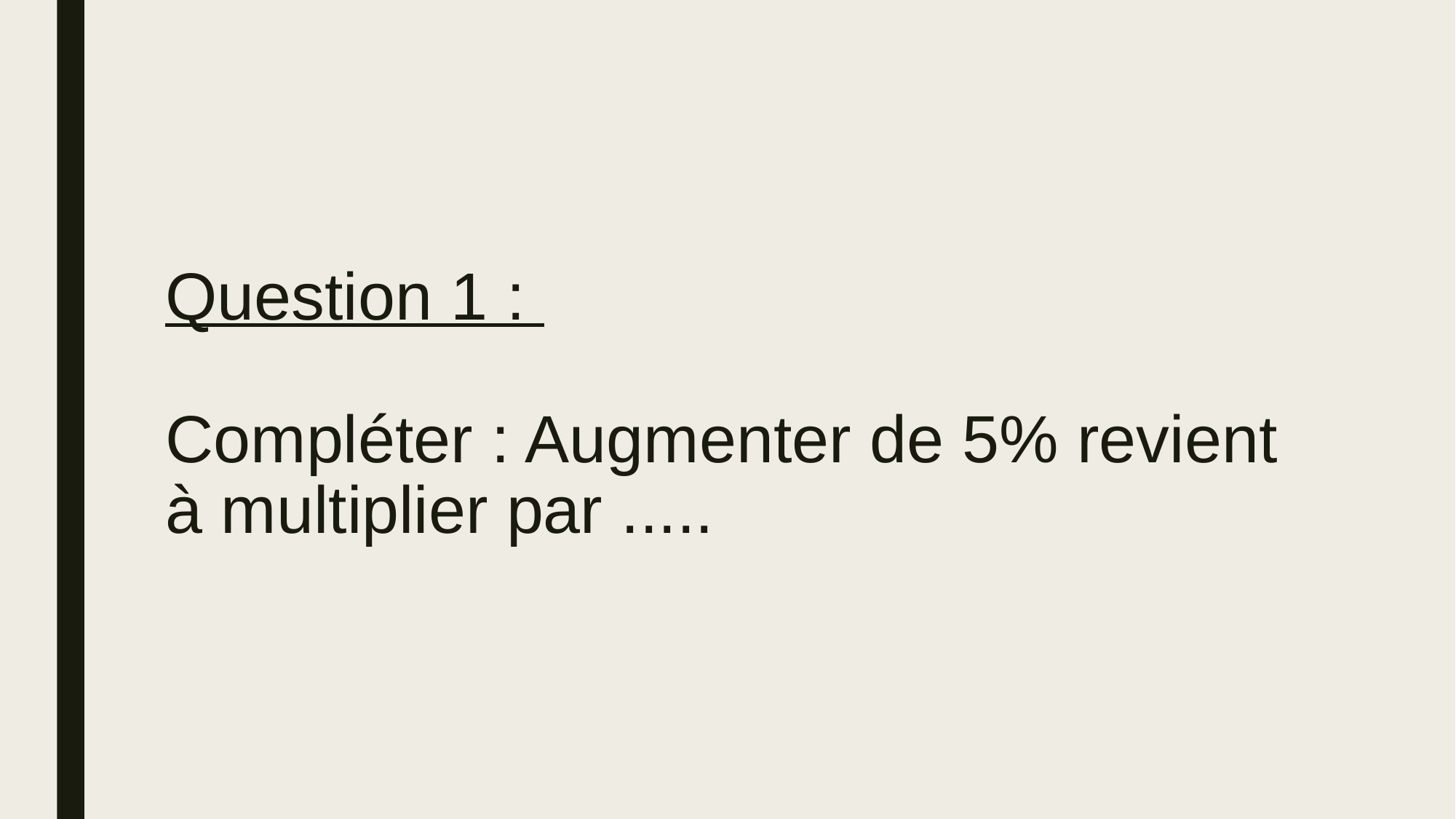

# Question 1 : Compléter : Augmenter de 5% revient à multiplier par .....